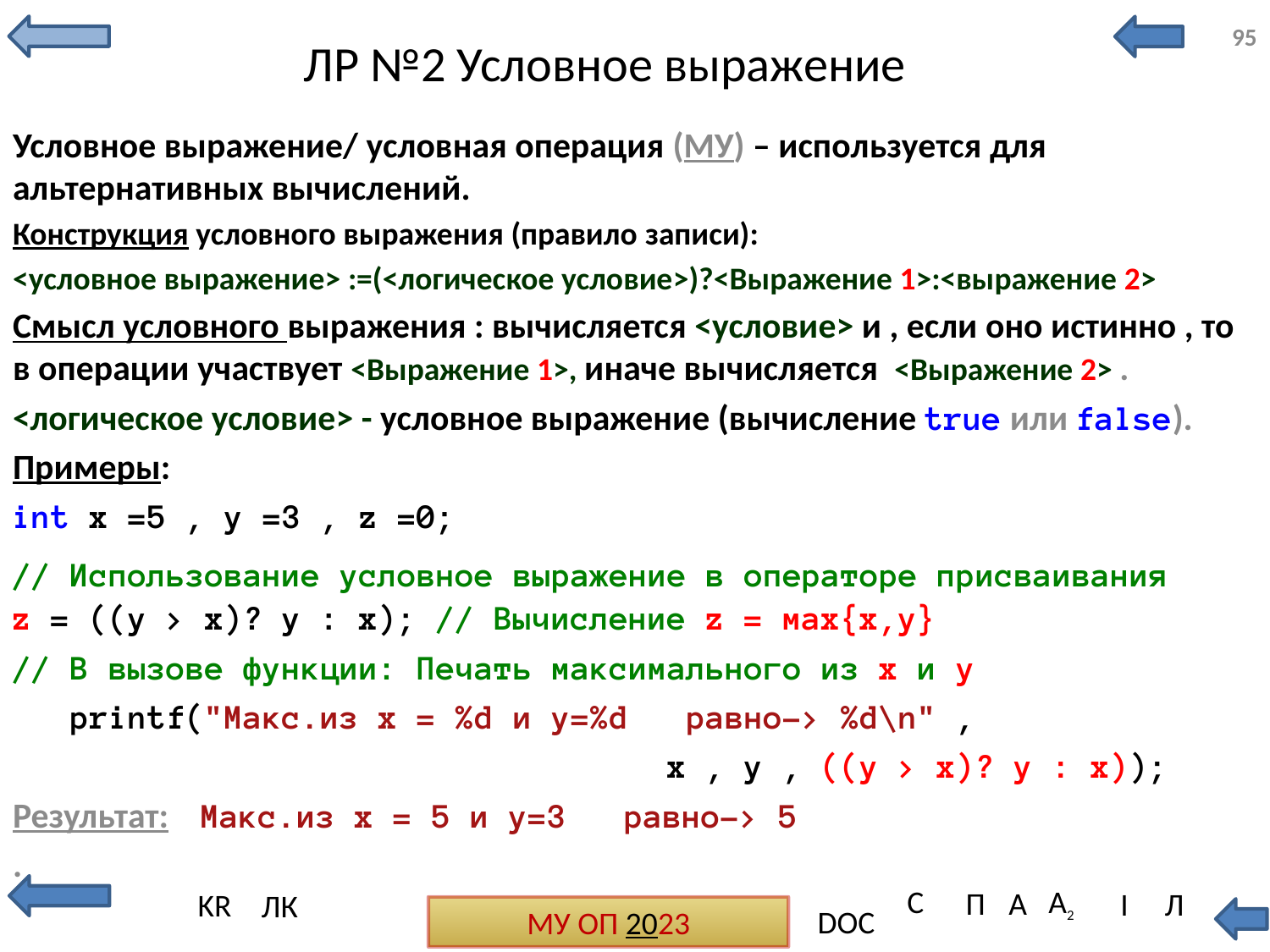

# ЛР №2 Условное выражение
95
Условное выражение/ условная операция (МУ) – используется для альтернативных вычислений.
Конструкция условного выражения (правило записи):
<условное выражение> :=(<логическое условие>)?<Выражение 1>:<выражение 2>
Смысл условного выражения : вычисляется <условие> и , если оно истинно , то в операции участвует <Выражение 1>, иначе вычисляется  <Выражение 2> .
<логическое условие> - условное выражение (вычисление true или false).
Примеры:
int x =5 , y =3 , z =0;
// Использование условное выражение в операторе присваивания    z = ((y > x)? y : x); // Вычисление z = мах{х,у}
// В вызове функции: Печать максимального из х и у
   printf("Макс.из х = %d и y=%d   равно-> %d\n" ,
                                  x , y , ((y > x)? y : x));
Результат:    Макс.из х = 5 и y=3   равно-> 5
.